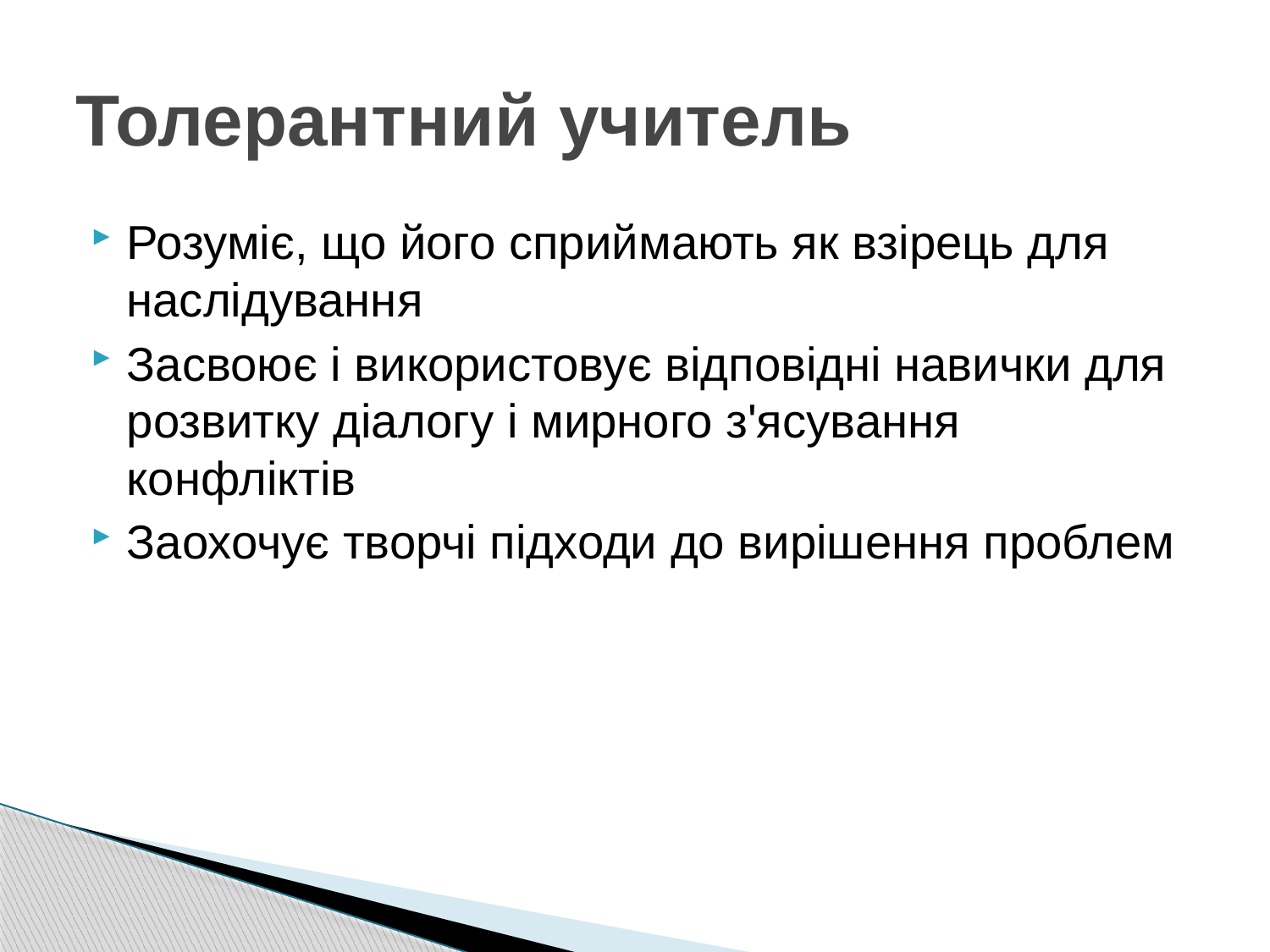

# Толерантний учитель
Розуміє, що його сприймають як взірець для наслідування
Засвоює і використовує відповідні навички для розвитку діалогу і мирного з'ясування конфліктів
Заохочує творчі підходи до вирішення проблем